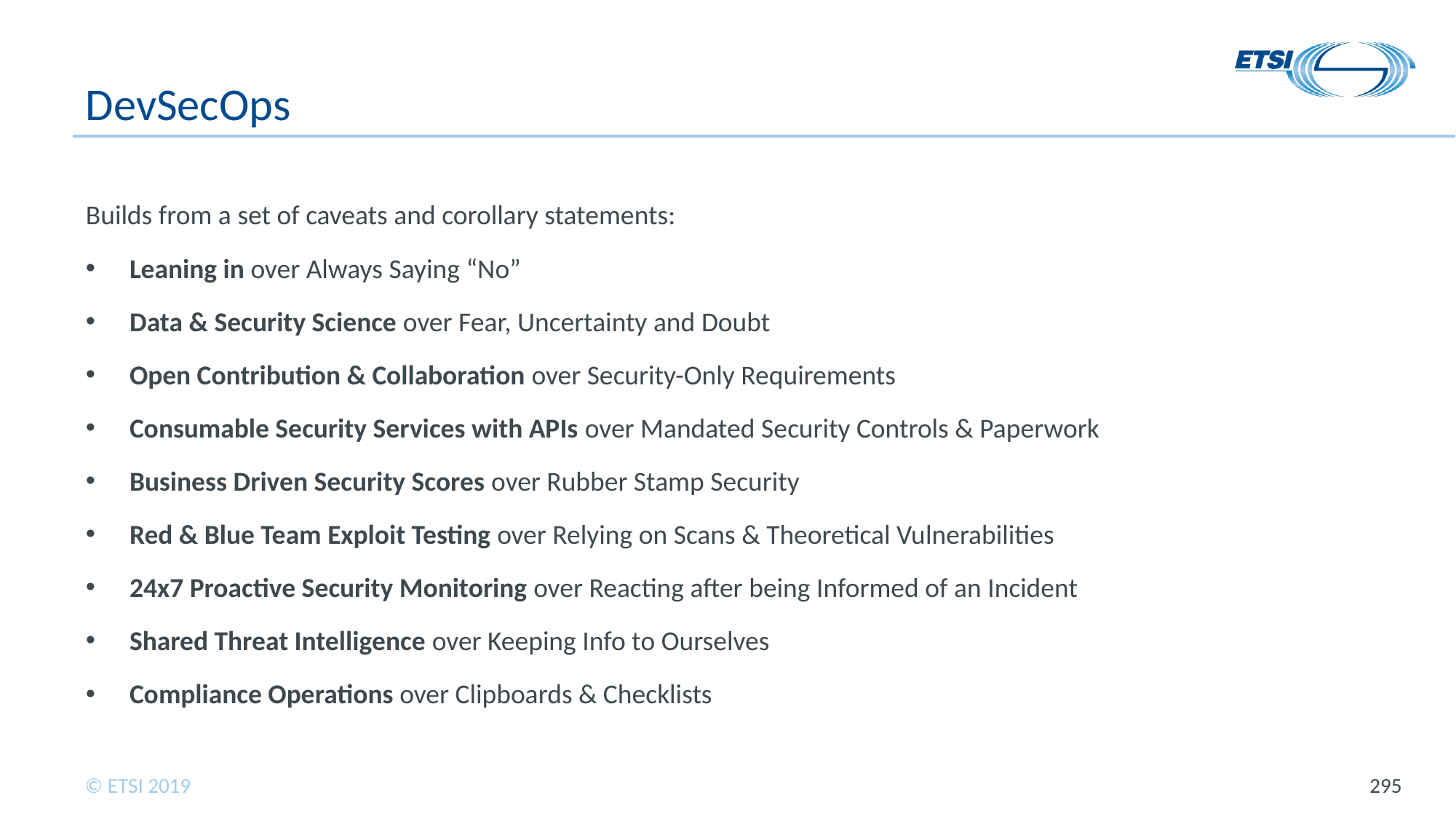

# DevSecOps
Builds from a set of caveats and corollary statements:
Leaning in over Always Saying “No”
Data & Security Science over Fear, Uncertainty and Doubt
Open Contribution & Collaboration over Security-Only Requirements
Consumable Security Services with APIs over Mandated Security Controls & Paperwork
Business Driven Security Scores over Rubber Stamp Security
Red & Blue Team Exploit Testing over Relying on Scans & Theoretical Vulnerabilities
24x7 Proactive Security Monitoring over Reacting after being Informed of an Incident
Shared Threat Intelligence over Keeping Info to Ourselves
Compliance Operations over Clipboards & Checklists